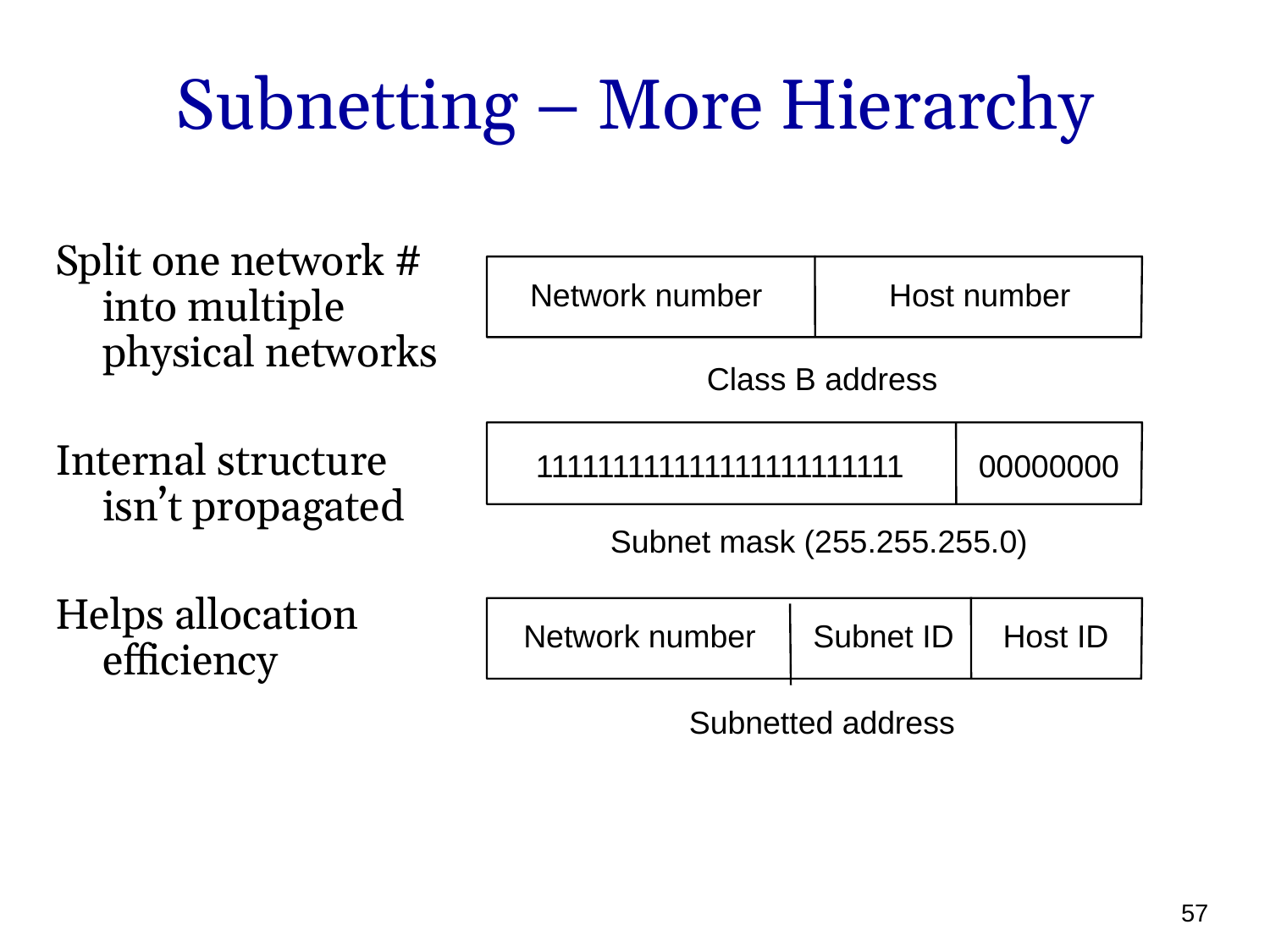

# Subnetting – More Hierarchy
Split one network # into multiple physical networks

Internal structure isn’t propagated

Helps allocation efficiency

Network number
Host number
Class B address

111111111111111111111111
00000000
Subnet mask (255.255.255.0)

Network number
Subnet ID
Host ID
Subnetted address
57